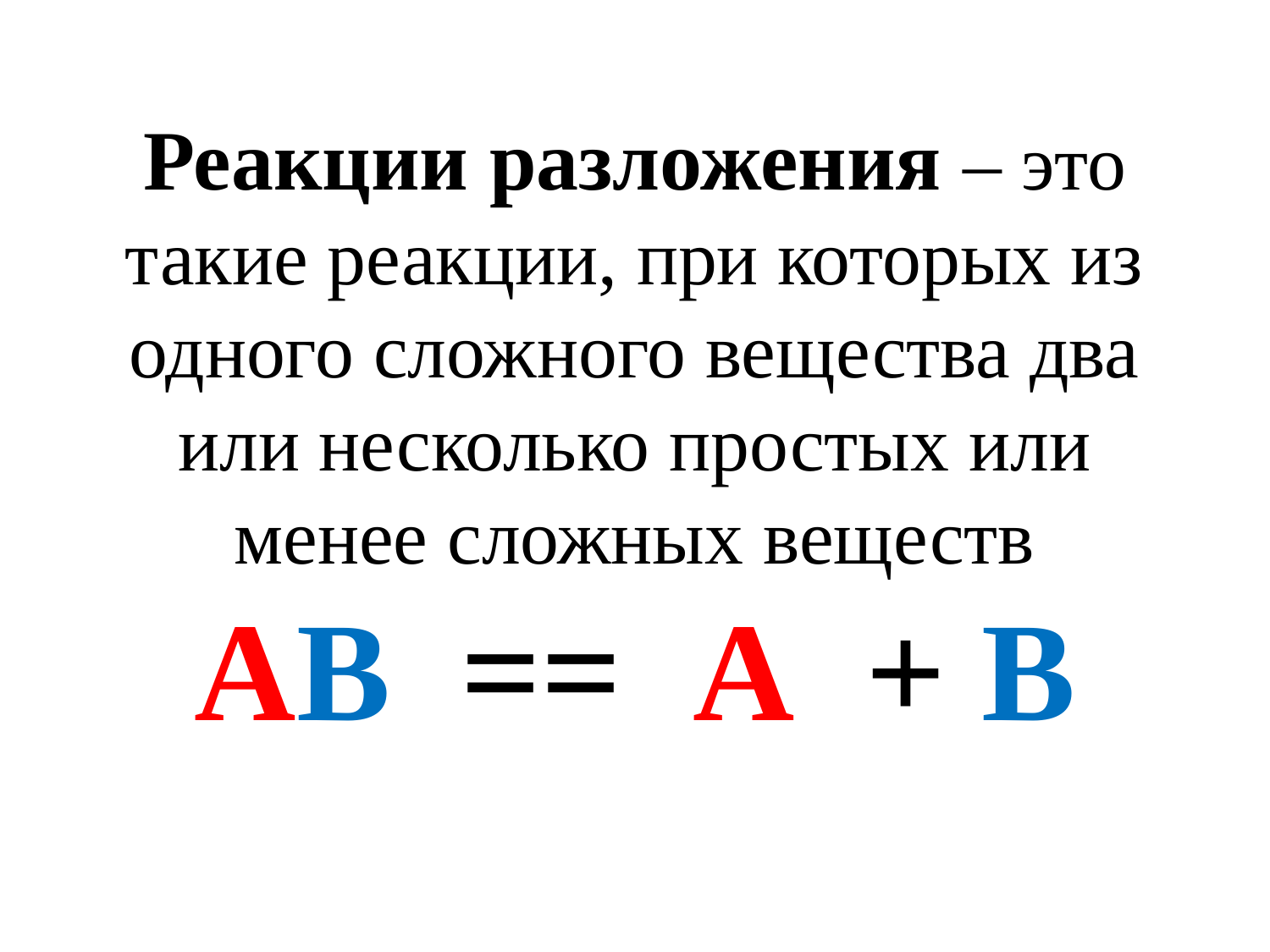

# Реакции разложения – это такие реакции, при которых из одного сложного вещества два или несколько простых или менее сложных веществ АВ  ==  А  + В